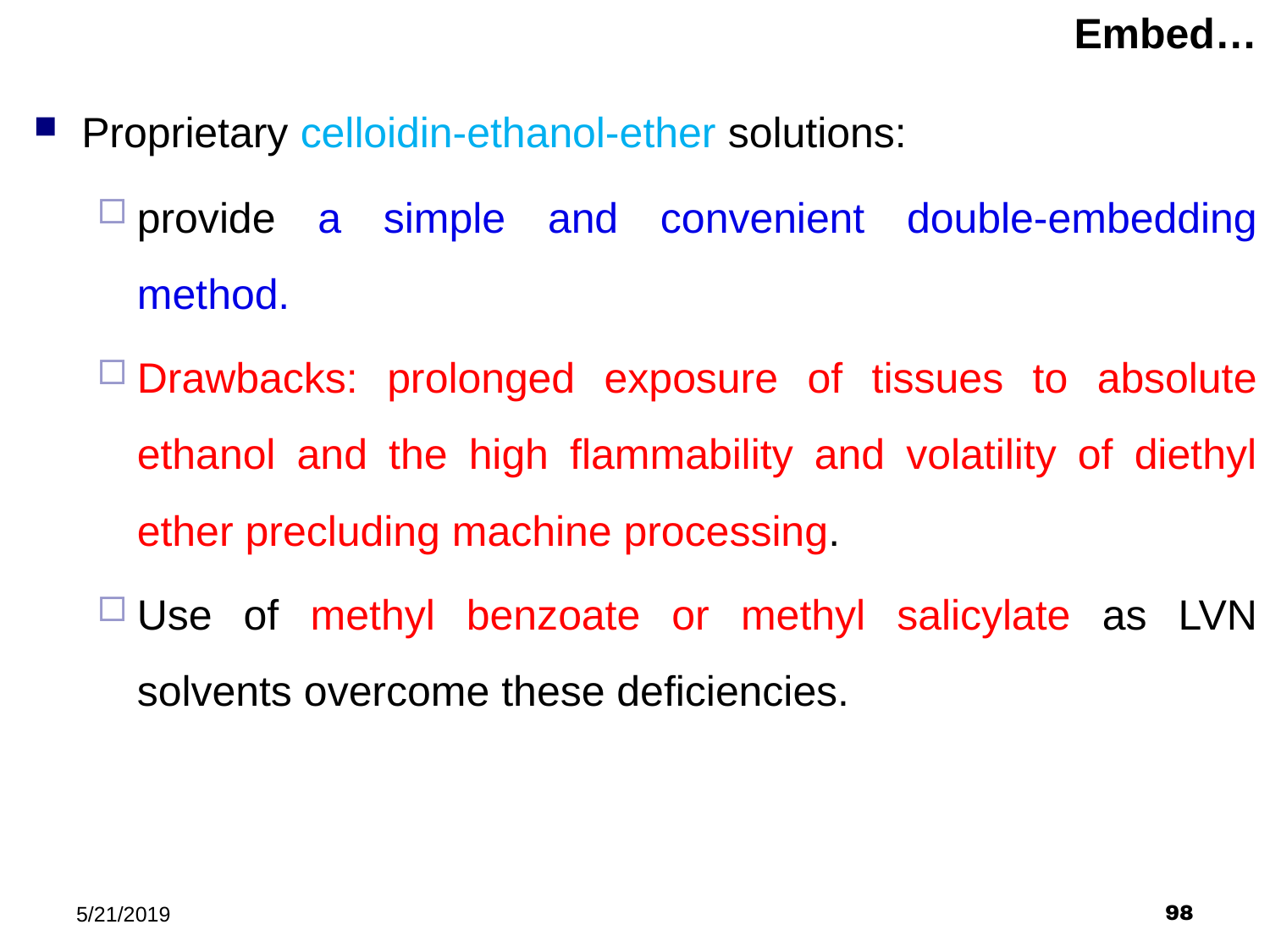

# Embed…
Proprietary celloidin-ethanol-ether solutions:
provide a simple and convenient double-embedding method.
Drawbacks: prolonged exposure of tissues to absolute ethanol and the high flammability and volatility of diethyl ether precluding machine processing.
Use of methyl benzoate or methyl salicylate as LVN solvents overcome these deficiencies.

5/21/2019
98